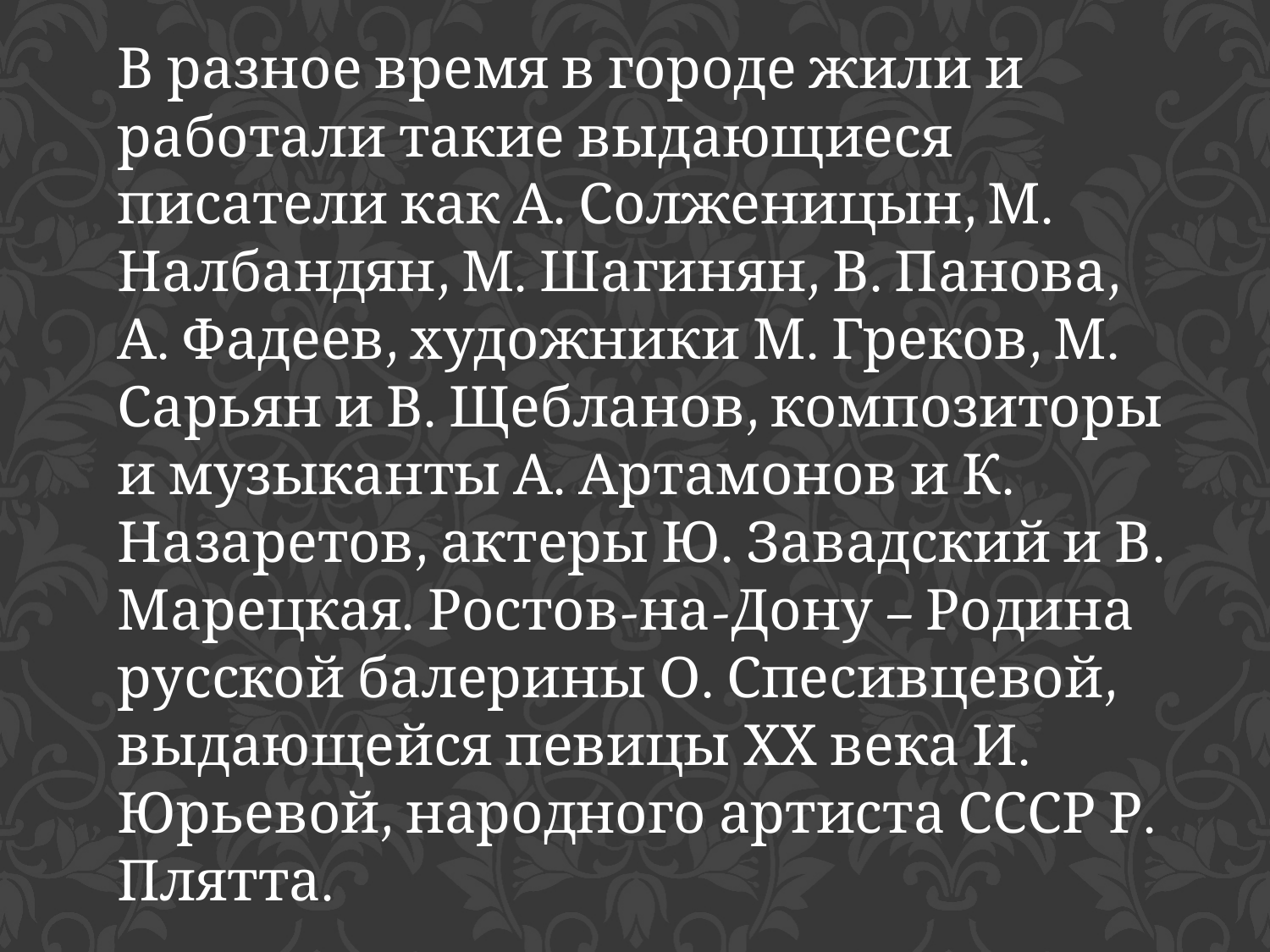

В разное время в городе жили и работали такие выдающиеся писатели как А. Солженицын, М. Налбандян, М. Шагинян, В. Панова, А. Фадеев, художники М. Греков, М. Сарьян и В. Щебланов, композиторы и музыканты А. Артамонов и К. Назаретов, актеры Ю. Завад­ский и В. Марецкая. Ростов-на-Дону – Родина русской балерины О. Спесивцевой, выдающейся певицы ХХ века И. Юрьевой, народного артиста СССР Р. Плятта.